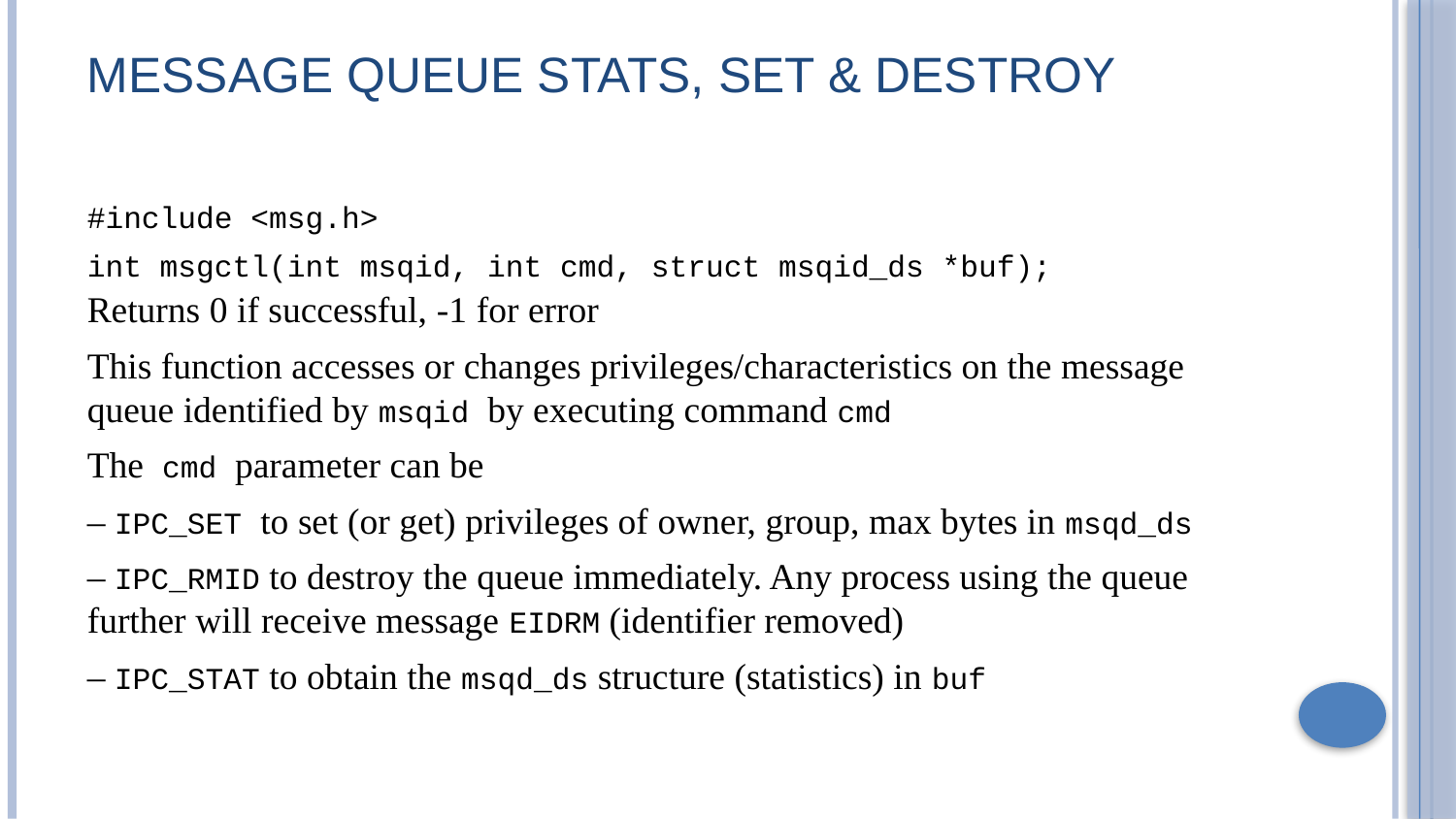

# Message Queue Stats, Set & Destroy
#include <msg.h>
int msgctl(int msqid, int cmd, struct msqid_ds *buf);
Returns 0 if successful, -1 for error
This function accesses or changes privileges/characteristics on the message queue identified by msqid by executing command cmd
The cmd parameter can be
– IPC_SET  to set (or get) privileges of owner, group, max bytes in msqd_ds
– IPC_RMID to destroy the queue immediately. Any process using the queue further will receive message EIDRM (identifier removed)
– IPC_STAT to obtain the msqd_ds structure (statistics) in buf